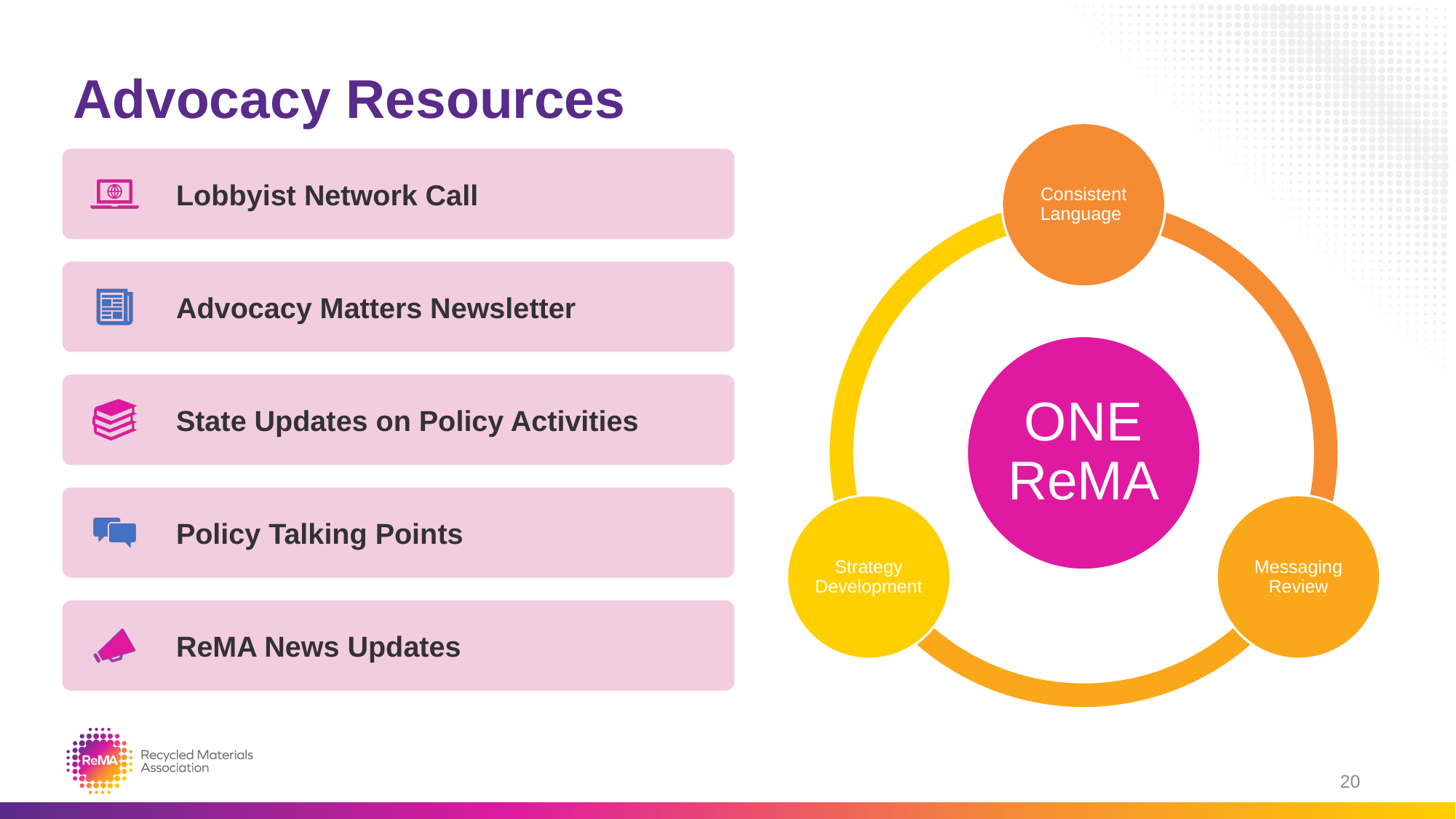

# Advocacy Resources
ONE ReMA
Consistent Language
Messaging Review
Strategy Development
Lobbyist Network Call
Advocacy Matters Newsletter
State Updates on Policy Activities
Policy Talking Points
ReMA News Updates
20